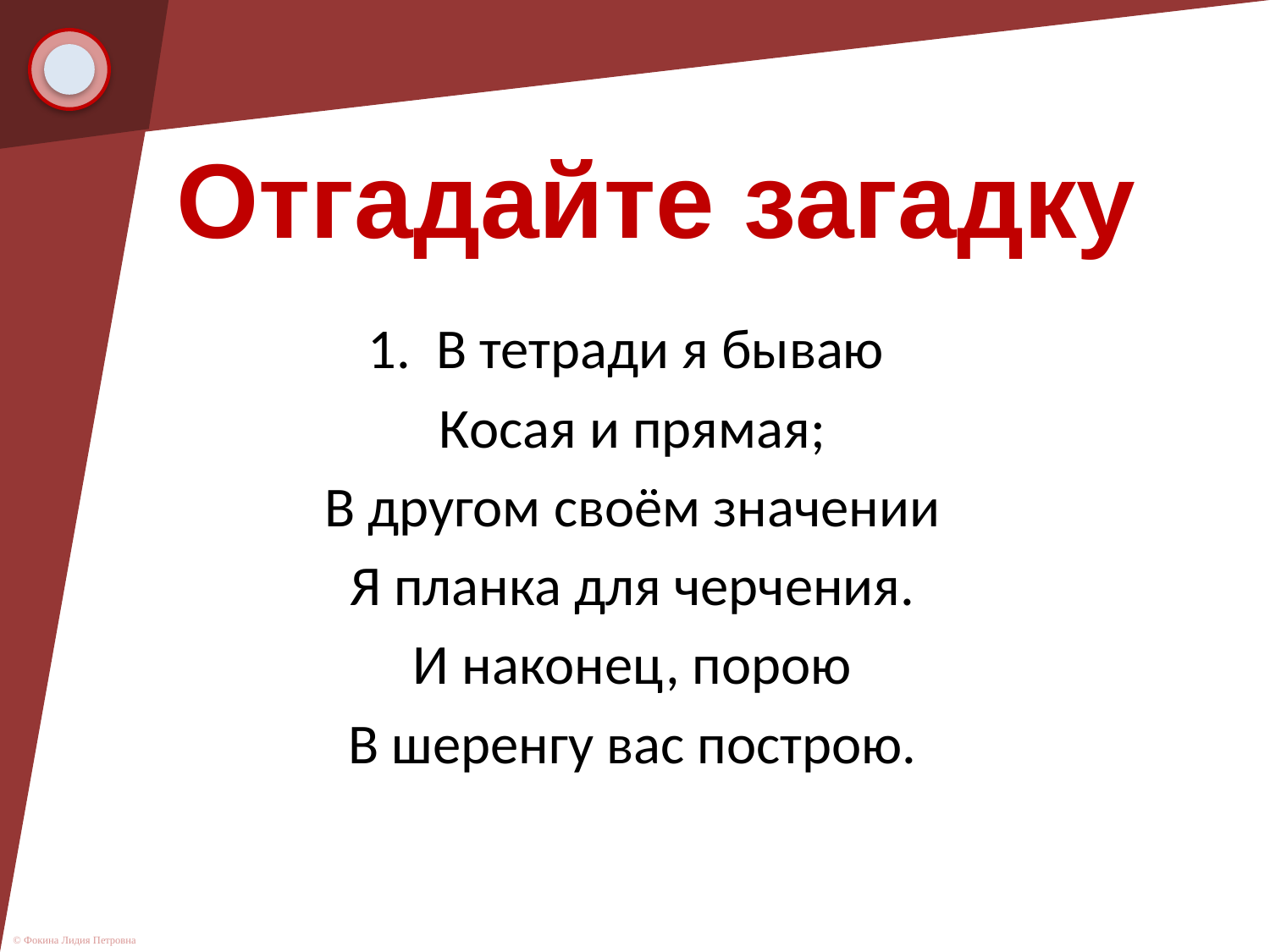

Отгадайте загадку
1.  В тетради я бываю
Косая и прямая;
В другом своём значении
Я планка для черчения.
И наконец, порою
В шеренгу вас построю.